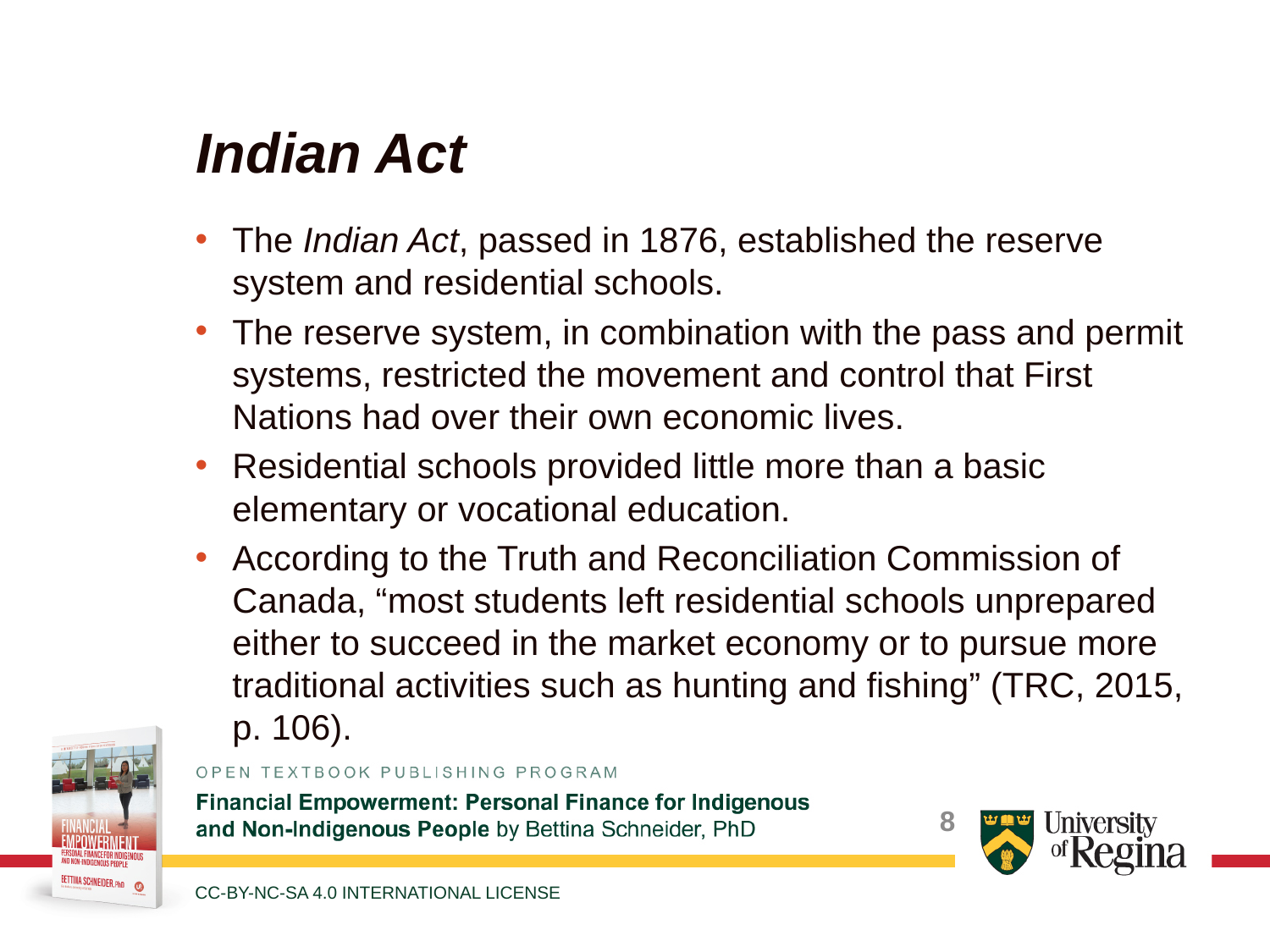

# Indian Act
The Indian Act, passed in 1876, established the reserve system and residential schools.
The reserve system, in combination with the pass and permit systems, restricted the movement and control that First Nations had over their own economic lives.
Residential schools provided little more than a basic elementary or vocational education.
According to the Truth and Reconciliation Commission of Canada, “most students left residential schools unprepared either to succeed in the market economy or to pursue more traditional activities such as hunting and fishing” (TRC, 2015, p. 106).

8
CC-BY-NC-SA 4.0 INTERNATIONAL LICENSE